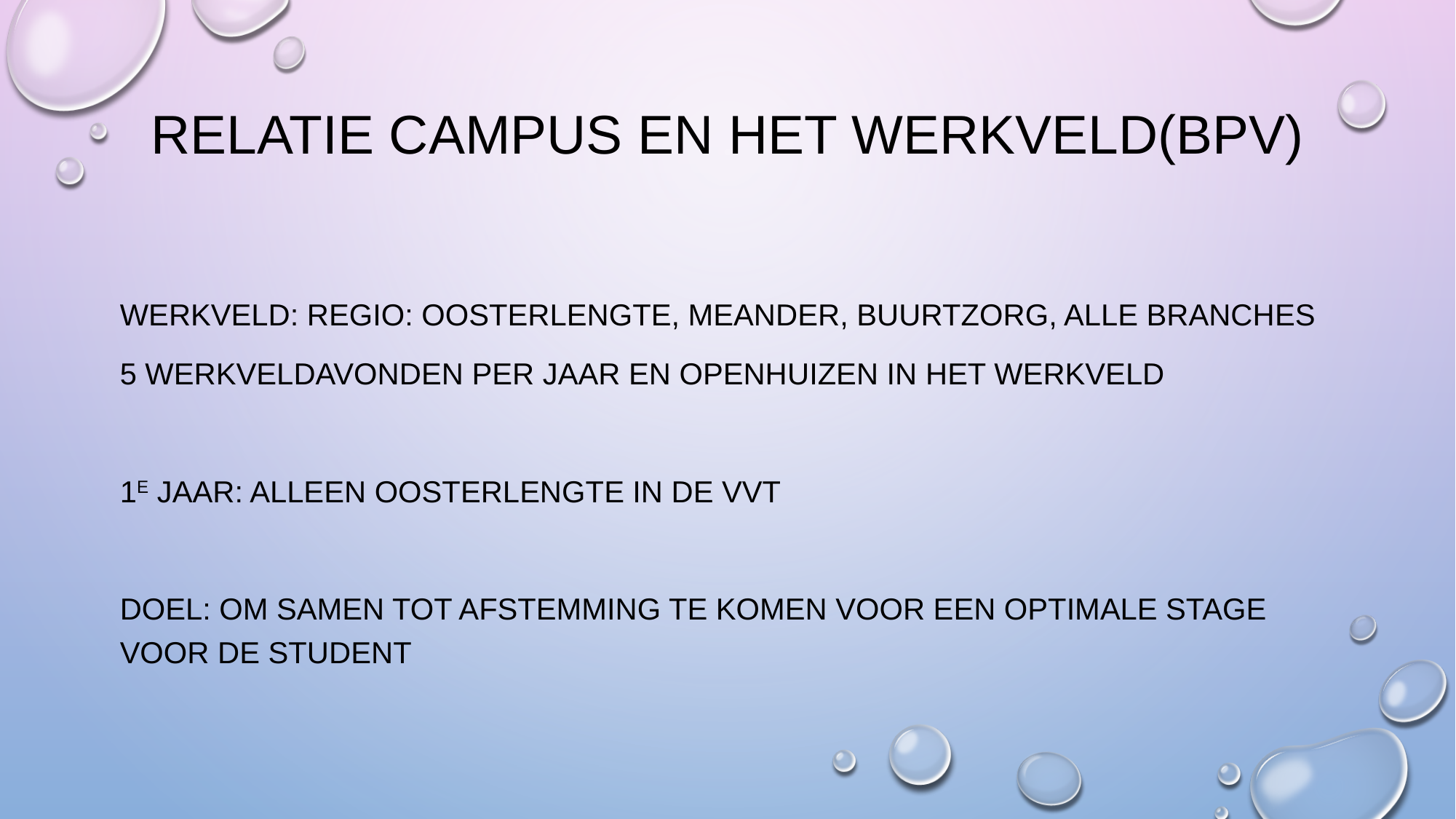

# Relatie campus en het werkveld(BPV)
werkveld: regio: oosterlengte, meander, buurtzorg, alle branches
5 werkveldavonden per jaar en openhuizen in het werkveld

1e jaar: alleen oosterlengte in de VVT

Doel: om samen tot afstemming te komen voor een optimale stage voor de student